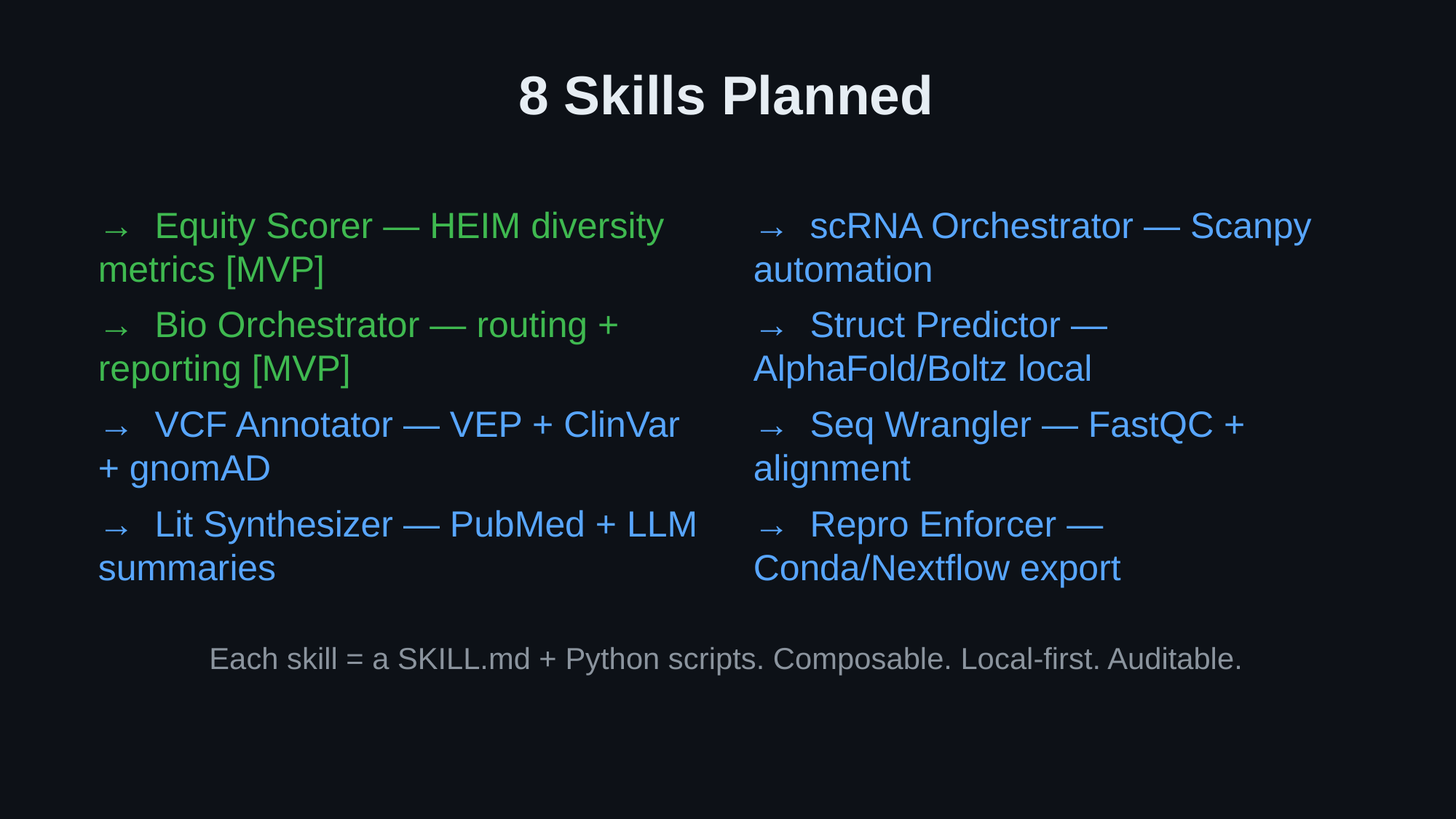

8 Skills Planned
→  Equity Scorer — HEIM diversity metrics [MVP]
→  Bio Orchestrator — routing + reporting [MVP]
→  VCF Annotator — VEP + ClinVar + gnomAD
→  Lit Synthesizer — PubMed + LLM summaries
→  scRNA Orchestrator — Scanpy automation
→  Struct Predictor — AlphaFold/Boltz local
→  Seq Wrangler — FastQC + alignment
→  Repro Enforcer — Conda/Nextflow export
Each skill = a SKILL.md + Python scripts. Composable. Local-first. Auditable.